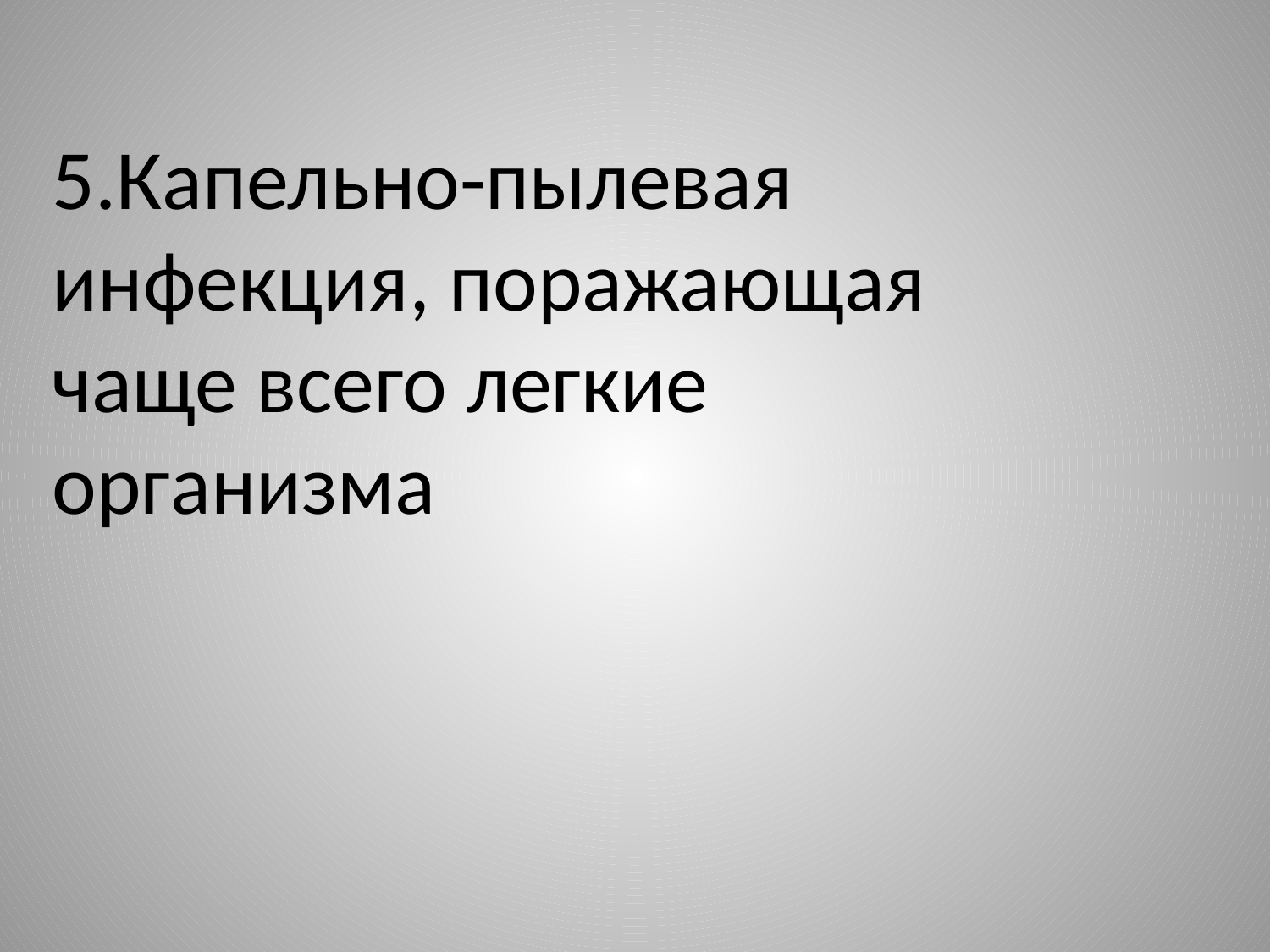

5.Капельно-пылевая инфекция, поражающая чаще всего легкие организма